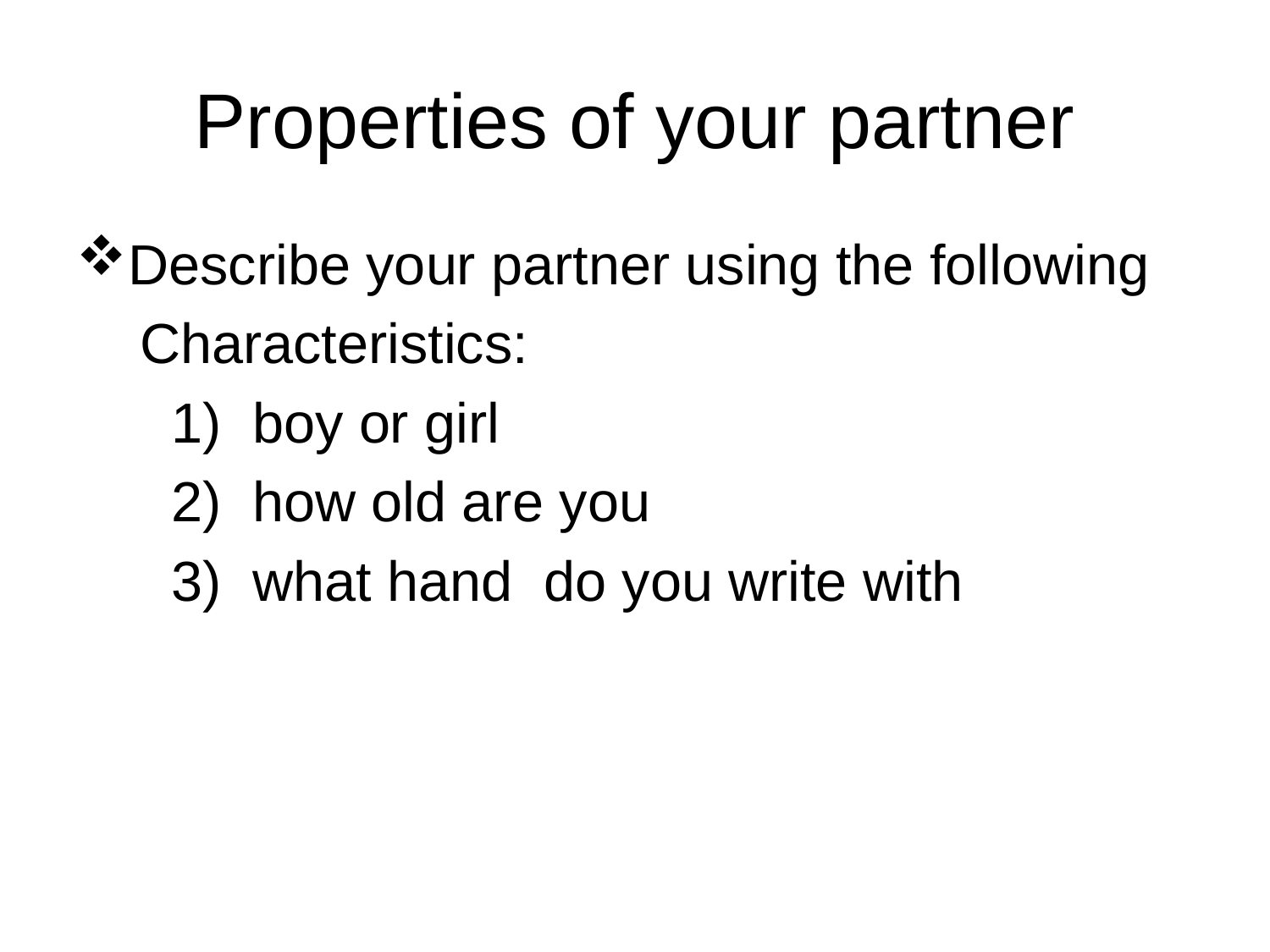

# Properties of your partner
Describe your partner using the following
Characteristics:
  1)  boy or girl
  2)  how old are you
  3)  what hand  do you write with